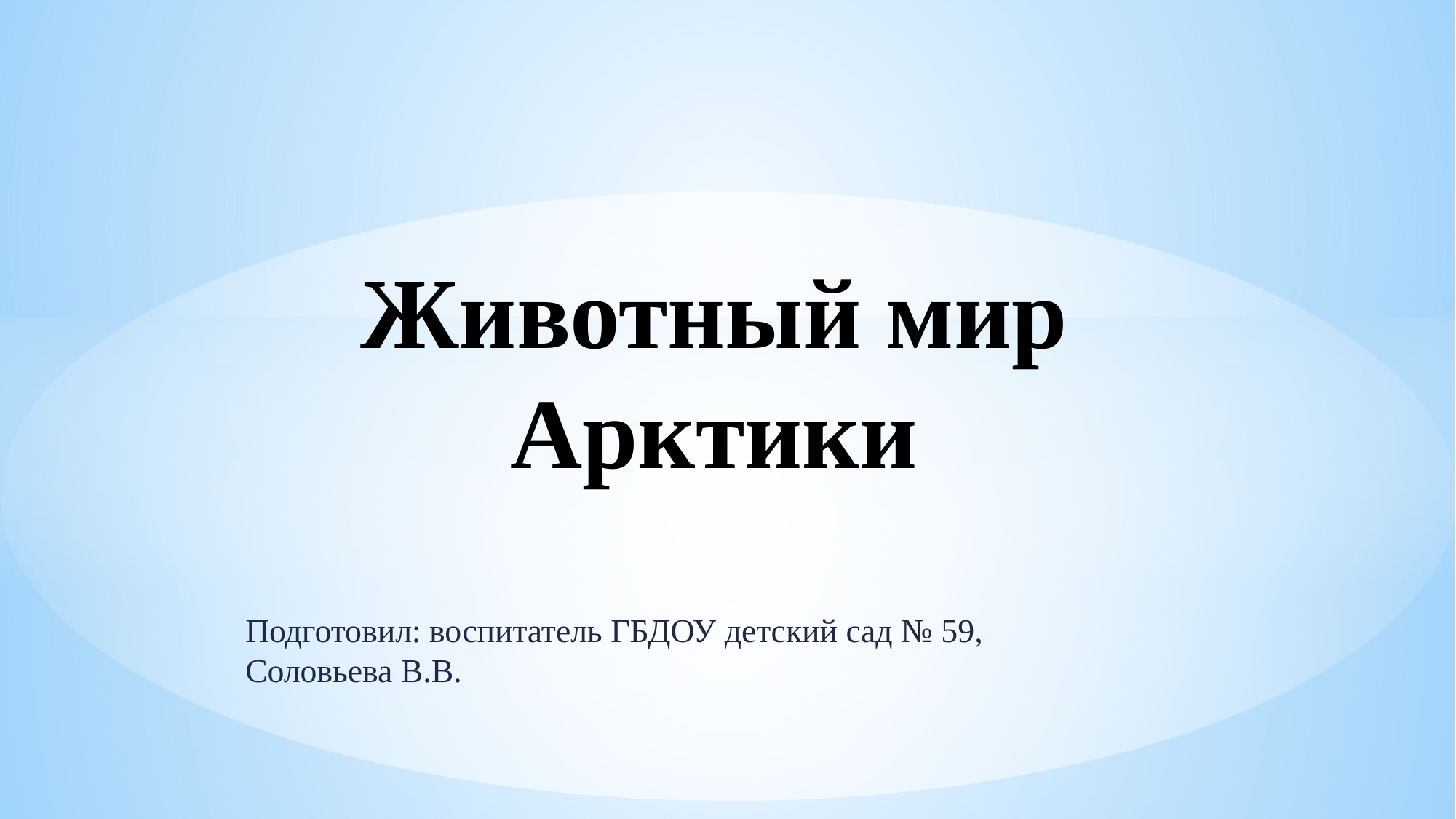

# Животный мир Арктики
Подготовил: воспитатель ГБДОУ детский сад № 59, Соловьева В.В.